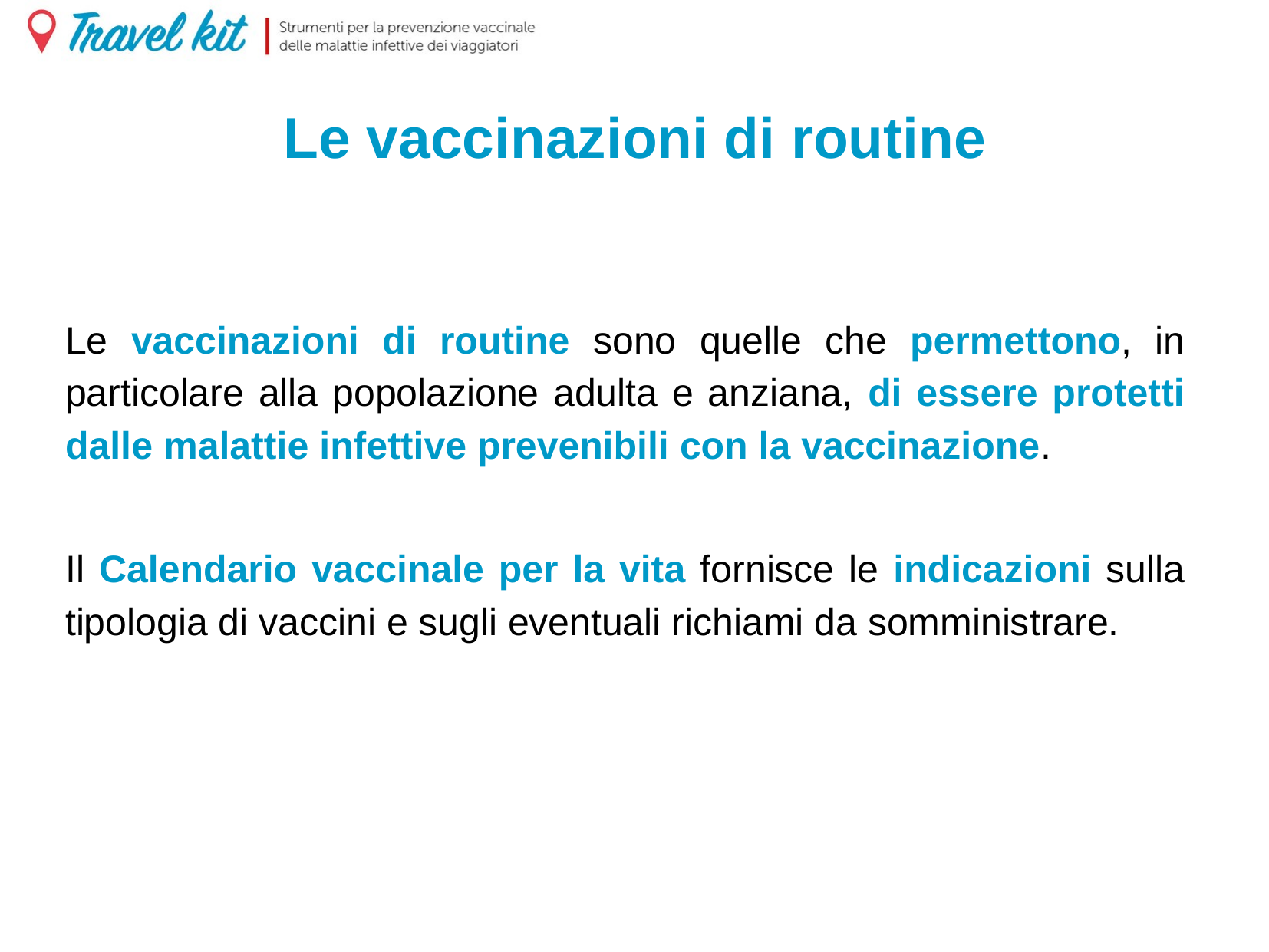

Le vaccinazioni di routine
Le vaccinazioni di routine sono quelle che permettono, in particolare alla popolazione adulta e anziana, di essere protetti dalle malattie infettive prevenibili con la vaccinazione.

Il Calendario vaccinale per la vita fornisce le indicazioni sulla tipologia di vaccini e sugli eventuali richiami da somministrare.